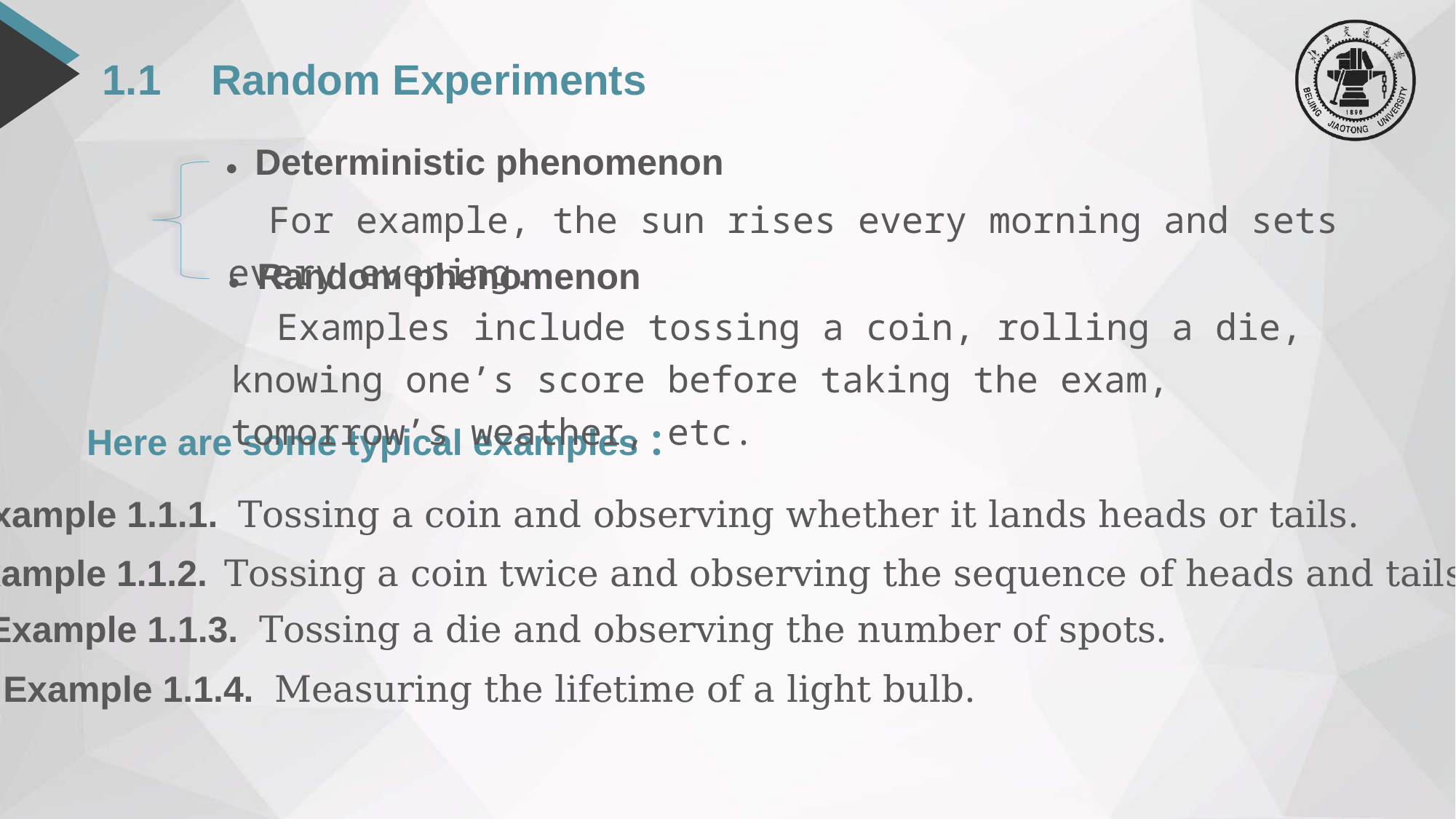

# 1.1	Random Experiments
●  Deterministic phenomenon

      For example, the sun rises every morning and sets every evening.
●  Random phenomenon
      Examples include tossing a coin, rolling a die, knowing one’s score before taking the exam, tomorrow’s weather, etc.
Here are some typical examples：
Example 1.1.1.  Tossing a coin and observing whether it lands heads or tails.
Example 1.1.2.  Tossing a coin twice and observing the sequence of heads and tails.
Example 1.1.3.  Tossing a die and observing the number of spots.
Example 1.1.4.  Measuring the lifetime of a light bulb.